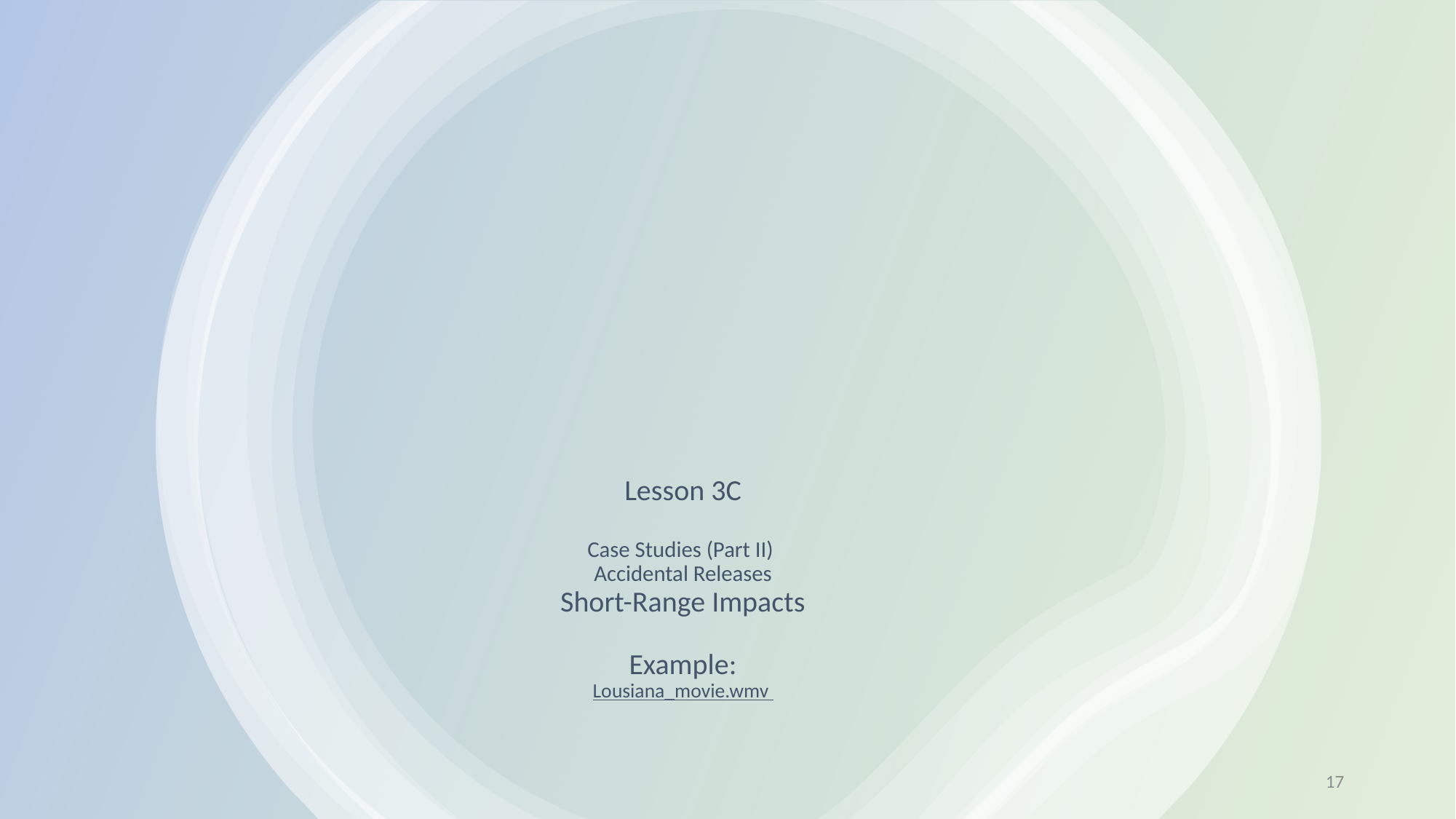

# Lesson 3C Case Studies (Part II) Accidental Releases Short-Range Impacts Example: Lousiana_movie.wmv
17